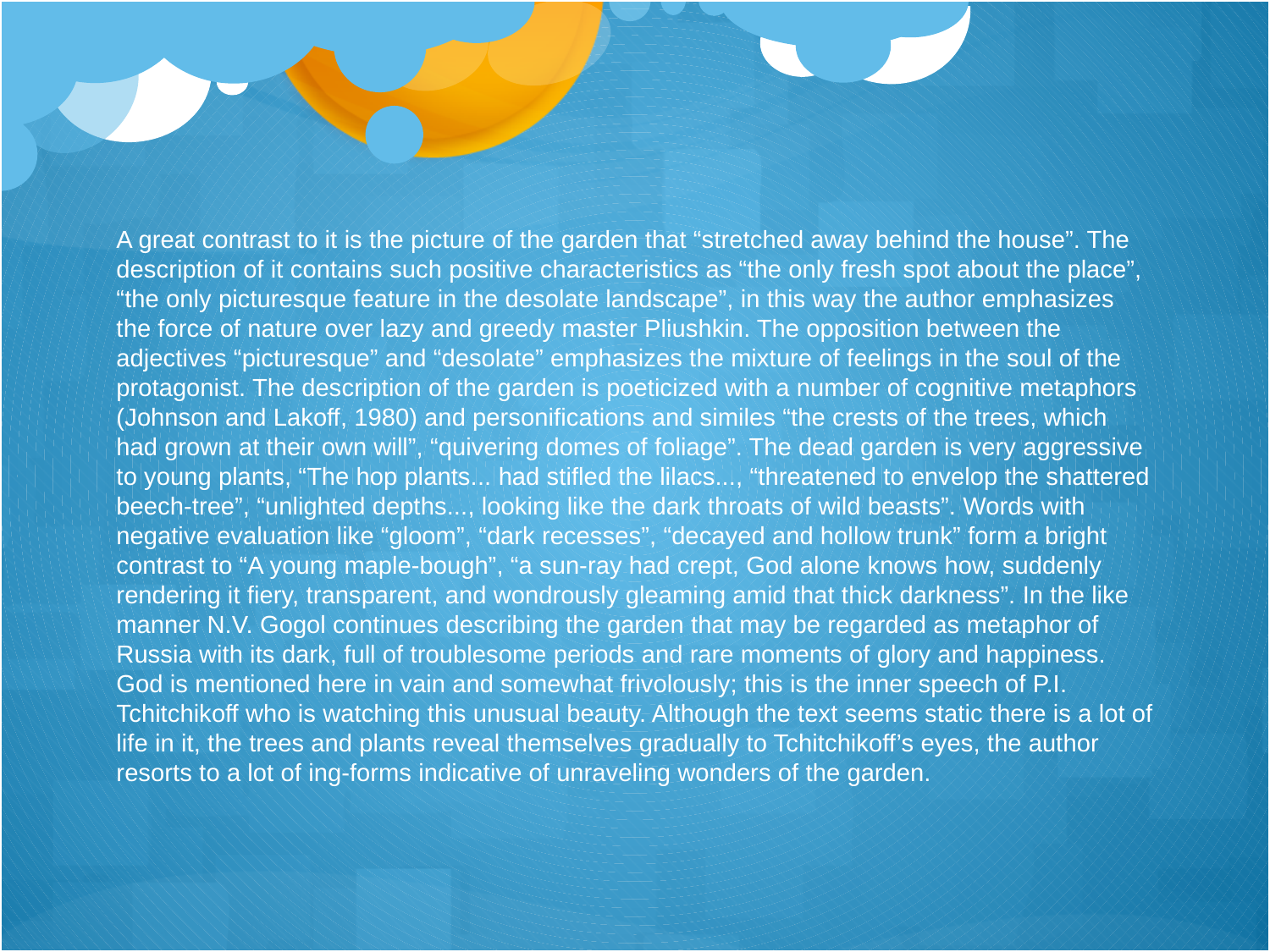

A great contrast to it is the picture of the garden that “stretched away behind the house”. The description of it contains such positive characteristics as “the only fresh spot about the place”, “the only picturesque feature in the desolate landscape”, in this way the author emphasizes the force of nature over lazy and greedy master Pliushkin. The opposition between the adjectives “picturesque” and “desolate” emphasizes the mixture of feelings in the soul of the protagonist. The description of the garden is poeticized with a number of cognitive metaphors (Johnson and Lakoff, 1980) and personifications and similes “the crests of the trees, which had grown at their own will”, “quivering domes of foliage”. The dead garden is very aggressive to young plants, “The hop plants... had stifled the lilacs..., “threatened to envelop the shattered beech-tree”, “unlighted depths..., looking like the dark throats of wild beasts”. Words with negative evaluation like “gloom”, “dark recesses”, “decayed and hollow trunk” form a bright contrast to “A young maple-bough”, “a sun-ray had crept, God alone knows how, suddenly rendering it fiery, transparent, and wondrously gleaming amid that thick darkness”. In the like manner N.V. Gogol continues describing the garden that may be regarded as metaphor of Russia with its dark, full of troublesome periods and rare moments of glory and happiness. God is mentioned here in vain and somewhat frivolously; this is the inner speech of P.I. Tchitchikoff who is watching this unusual beauty. Although the text seems static there is a lot of life in it, the trees and plants reveal themselves gradually to Tchitchikoff’s eyes, the author resorts to a lot of ing-forms indicative of unraveling wonders of the garden.